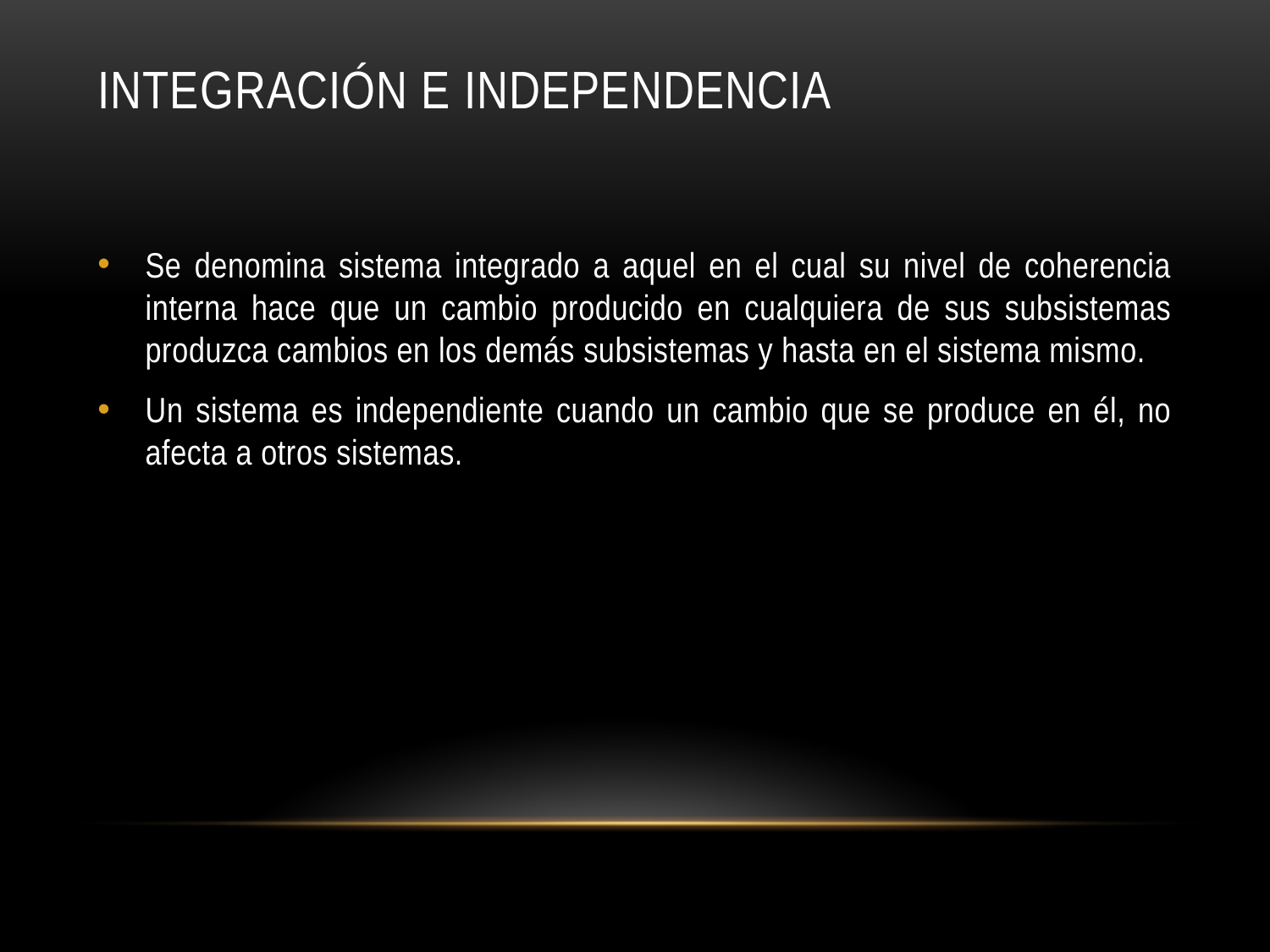

# Integración e independencia

Se denomina sistema integrado a aquel en el cual su nivel de coherencia interna hace que un cambio producido en cualquiera de sus subsistemas produzca cambios en los demás subsistemas y hasta en el sistema mismo.
Un sistema es independiente cuando un cambio que se produce en él, no afecta a otros sistemas.